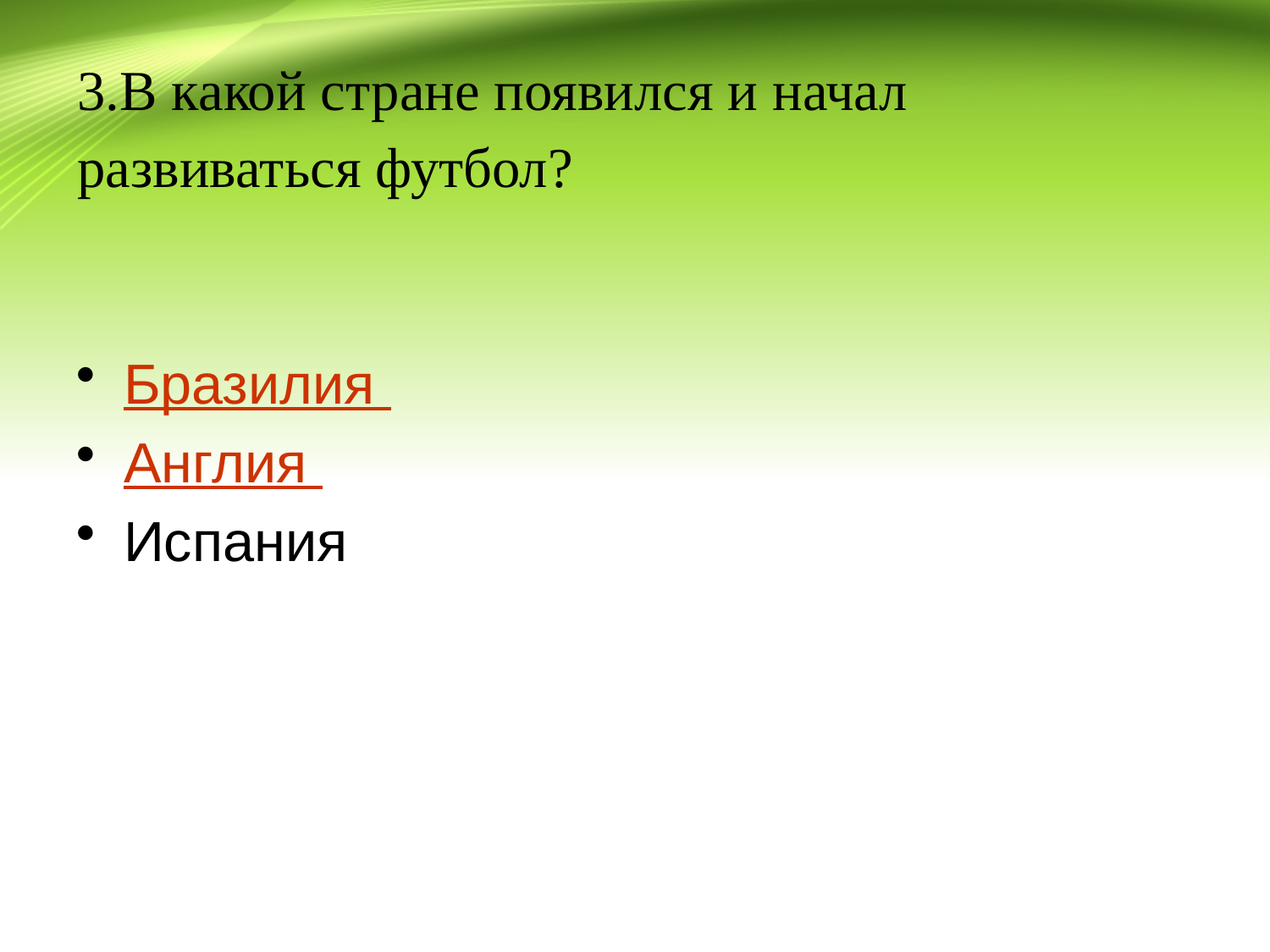

# 3.В какой стране появился и начал развиваться футбол?
Бразилия
Англия
Испания